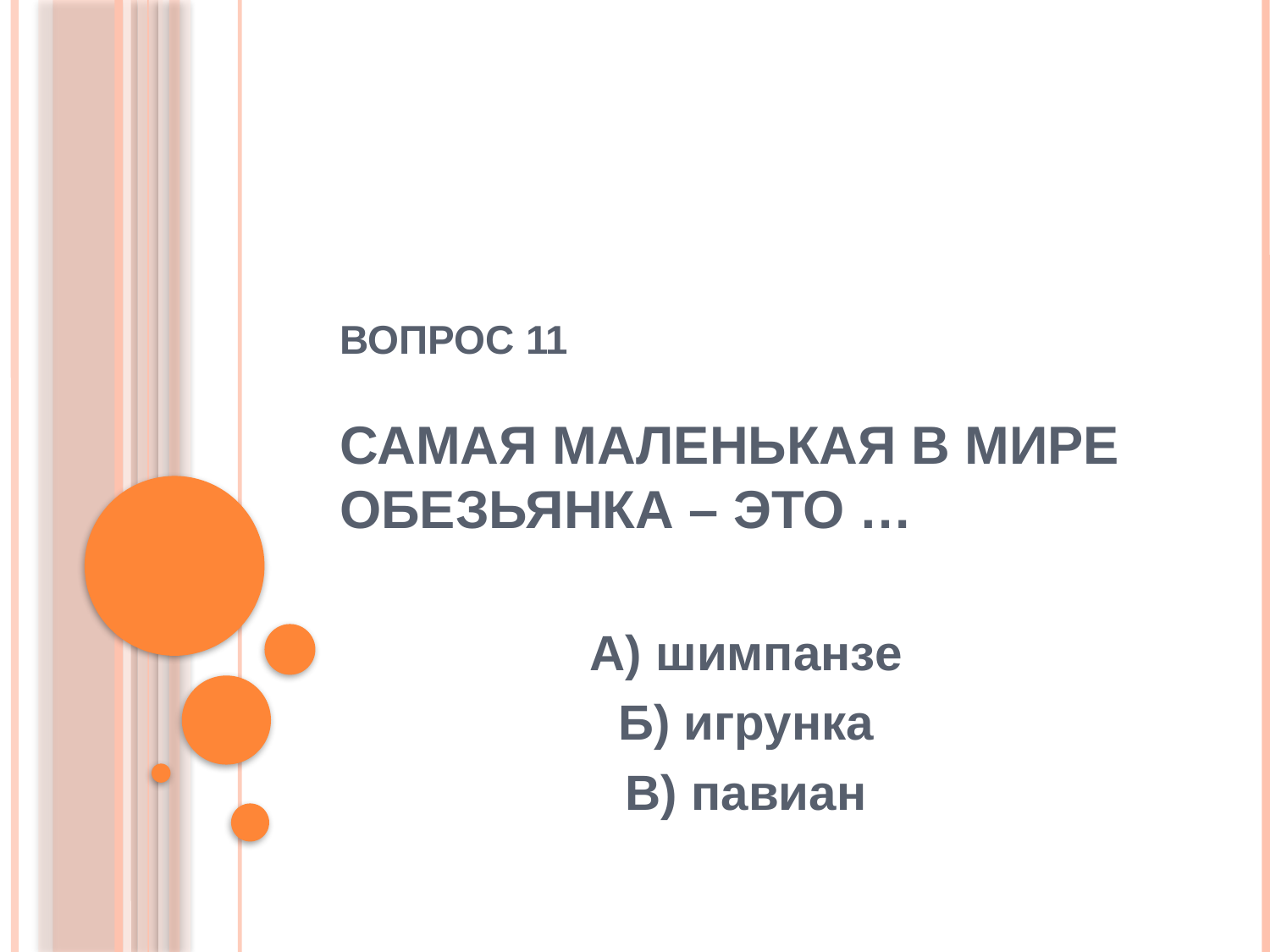

# Вопрос 11 Самая маленькая в мире обезьянка – это …
А) шимпанзе
Б) игрунка
В) павиан